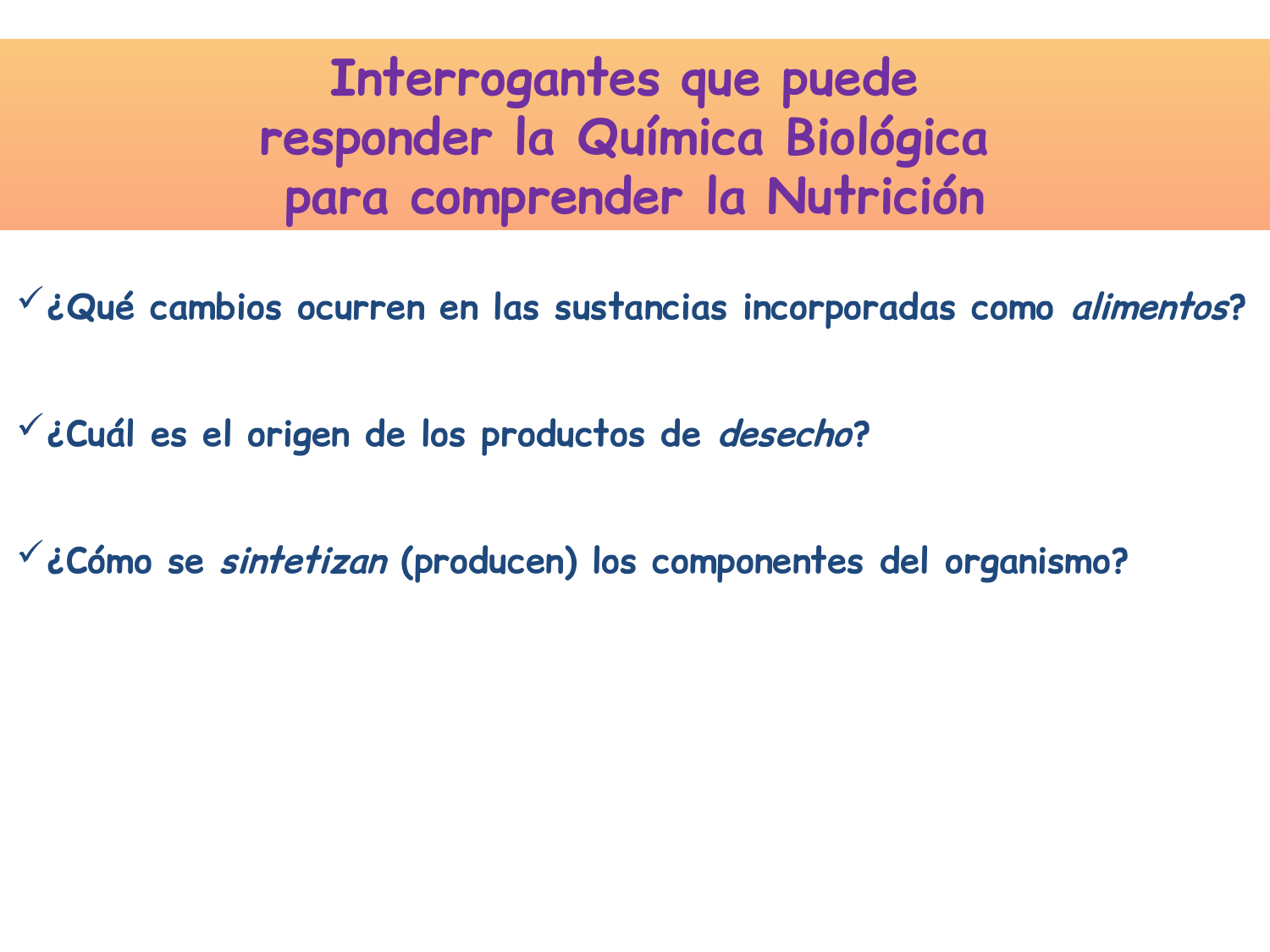

Interrogantes que puede
responder la Química Biológica
para comprender la Nutrición
¿Qué cambios ocurren en las sustancias incorporadas como alimentos?

¿Cuál es el origen de los productos de desecho?

¿Cómo se sintetizan (producen) los componentes del organismo?